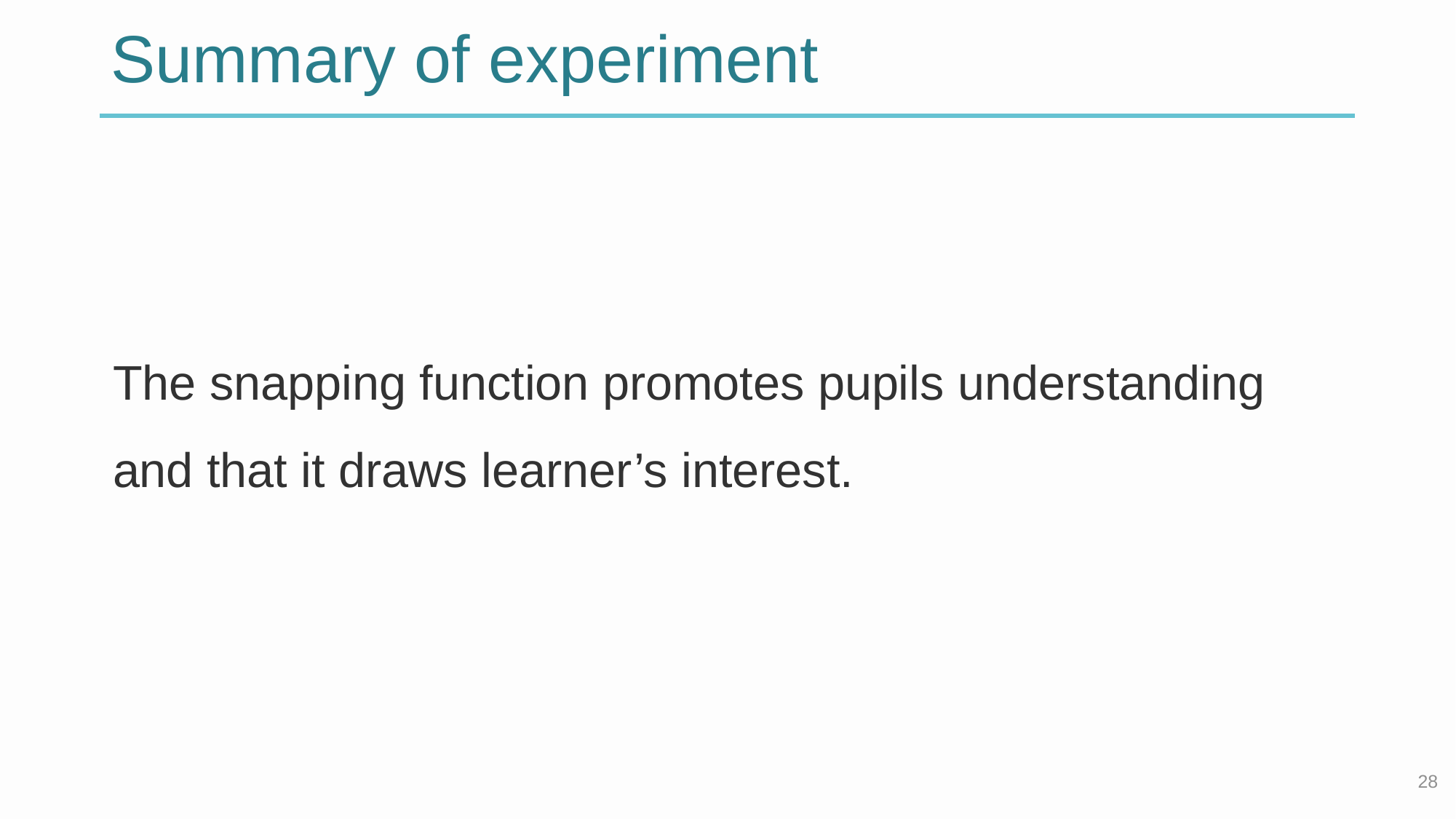

# Summary of experiment
The snapping function promotes pupils understanding and that it draws learner’s interest.
28